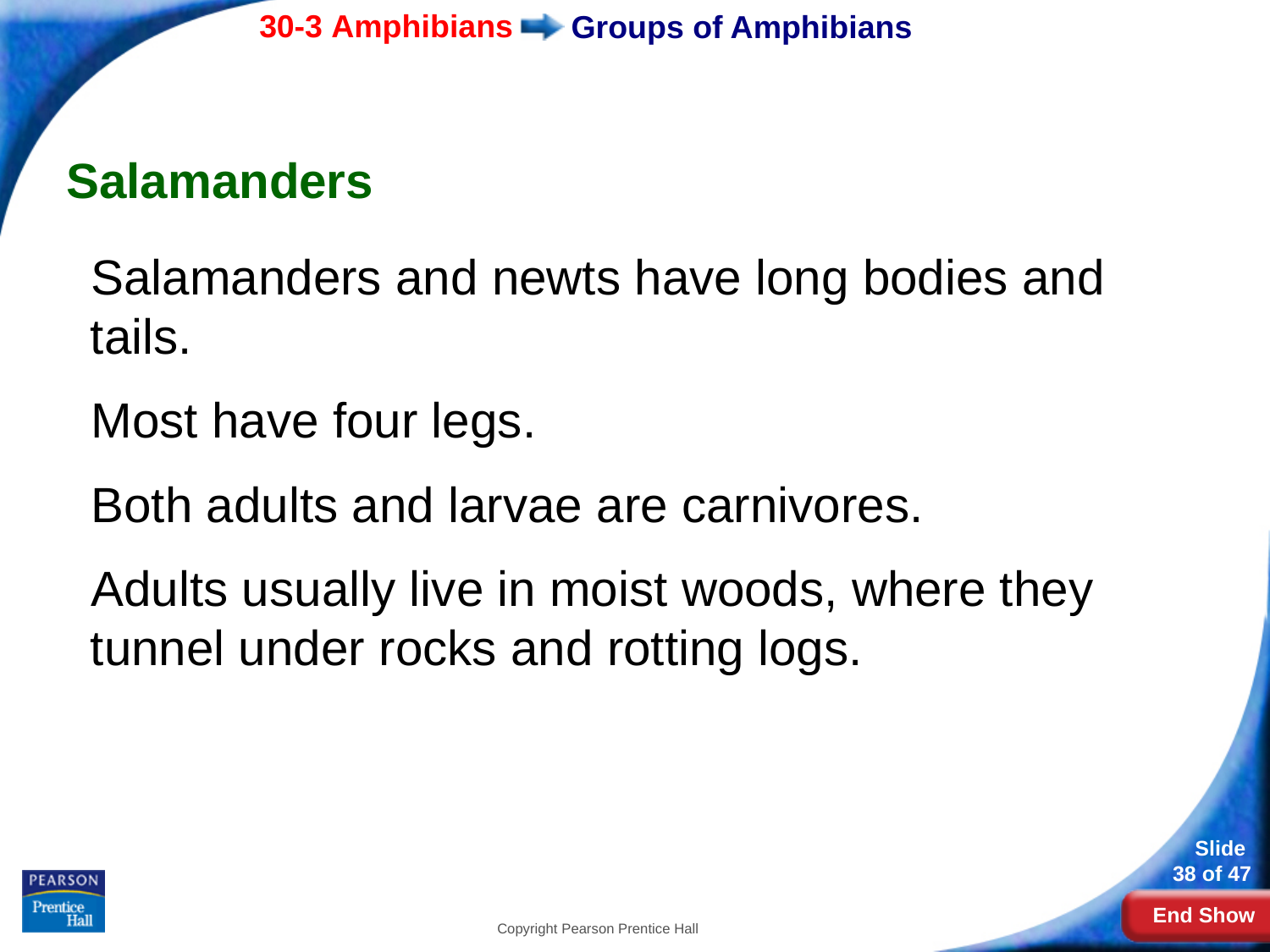

# Groups of Amphibians
Salamanders
Salamanders and newts have long bodies and tails.
Most have four legs.
Both adults and larvae are carnivores.
Adults usually live in moist woods, where they tunnel under rocks and rotting logs.
Copyright Pearson Prentice Hall